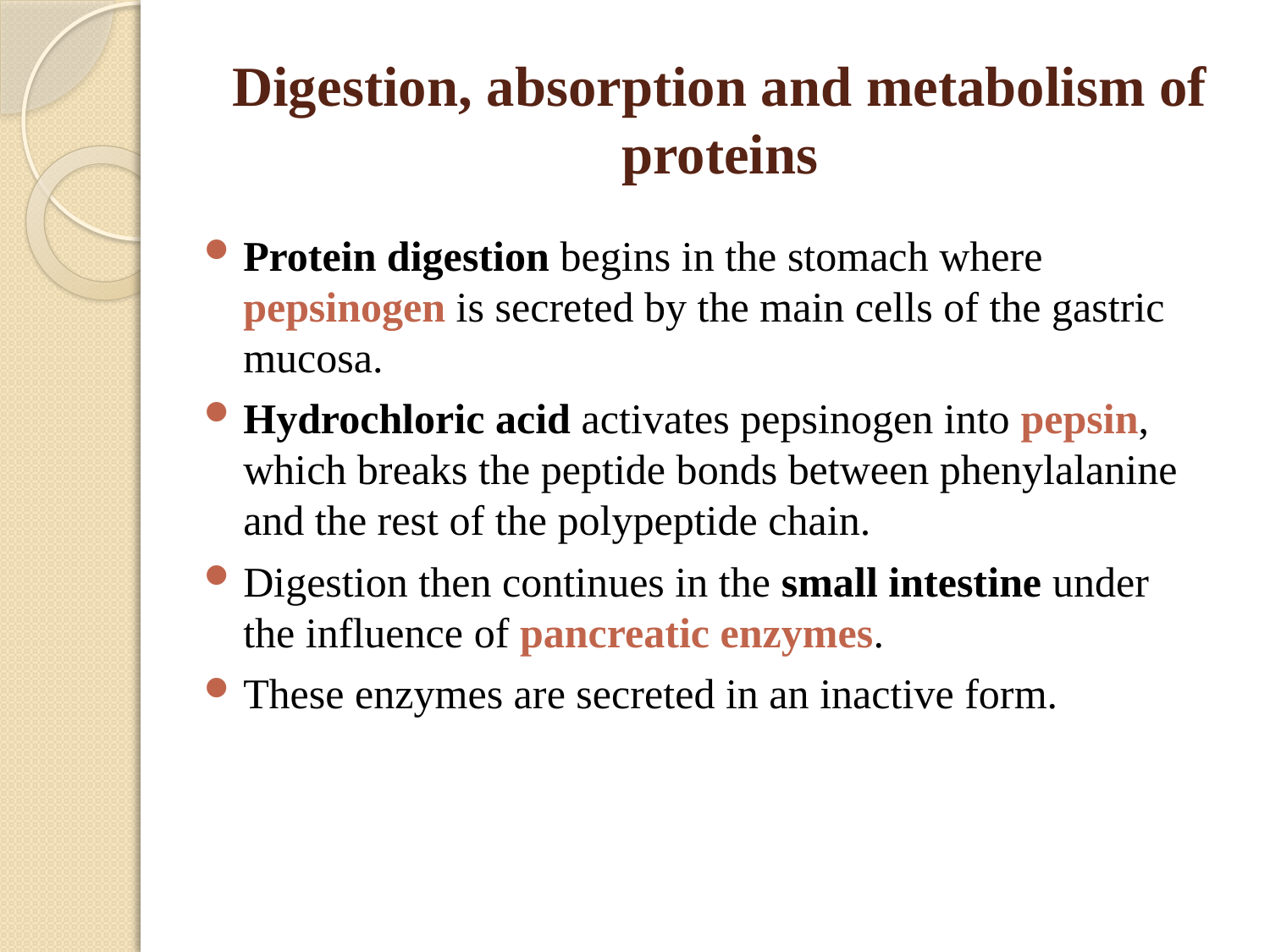

# Digestion, absorption and metabolism of proteins
Protein digestion begins in the stomach where pepsinogen is secreted by the main cells of the gastric mucosa.
Hydrochloric acid activates pepsinogen into pepsin, which breaks the peptide bonds between phenylalanine and the rest of the polypeptide chain.
Digestion then continues in the small intestine under the influence of pancreatic enzymes.
These enzymes are secreted in an inactive form.